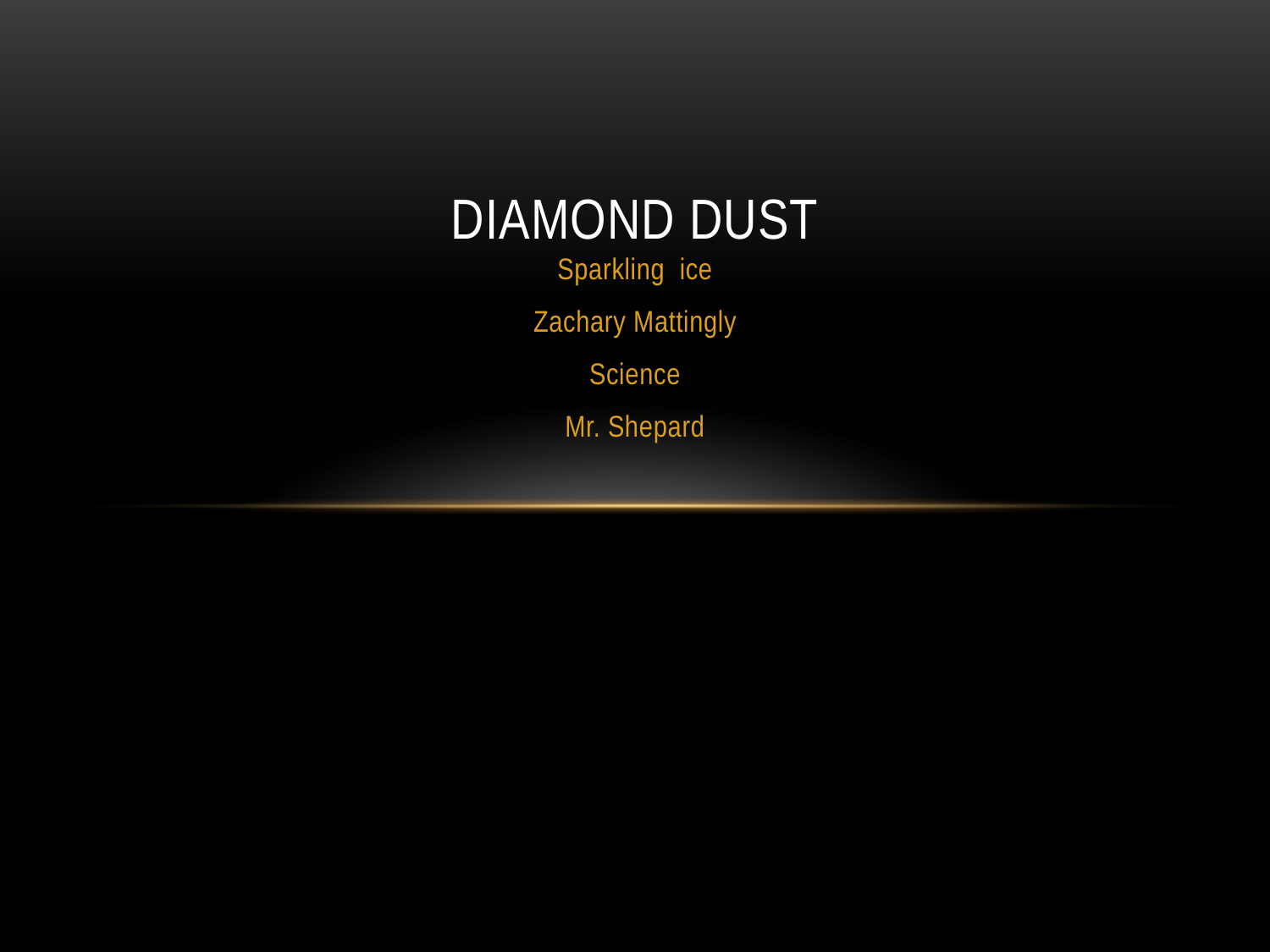

# Diamond Dust
Sparkling  ice
Zachary Mattingly
Science
Mr. Shepard